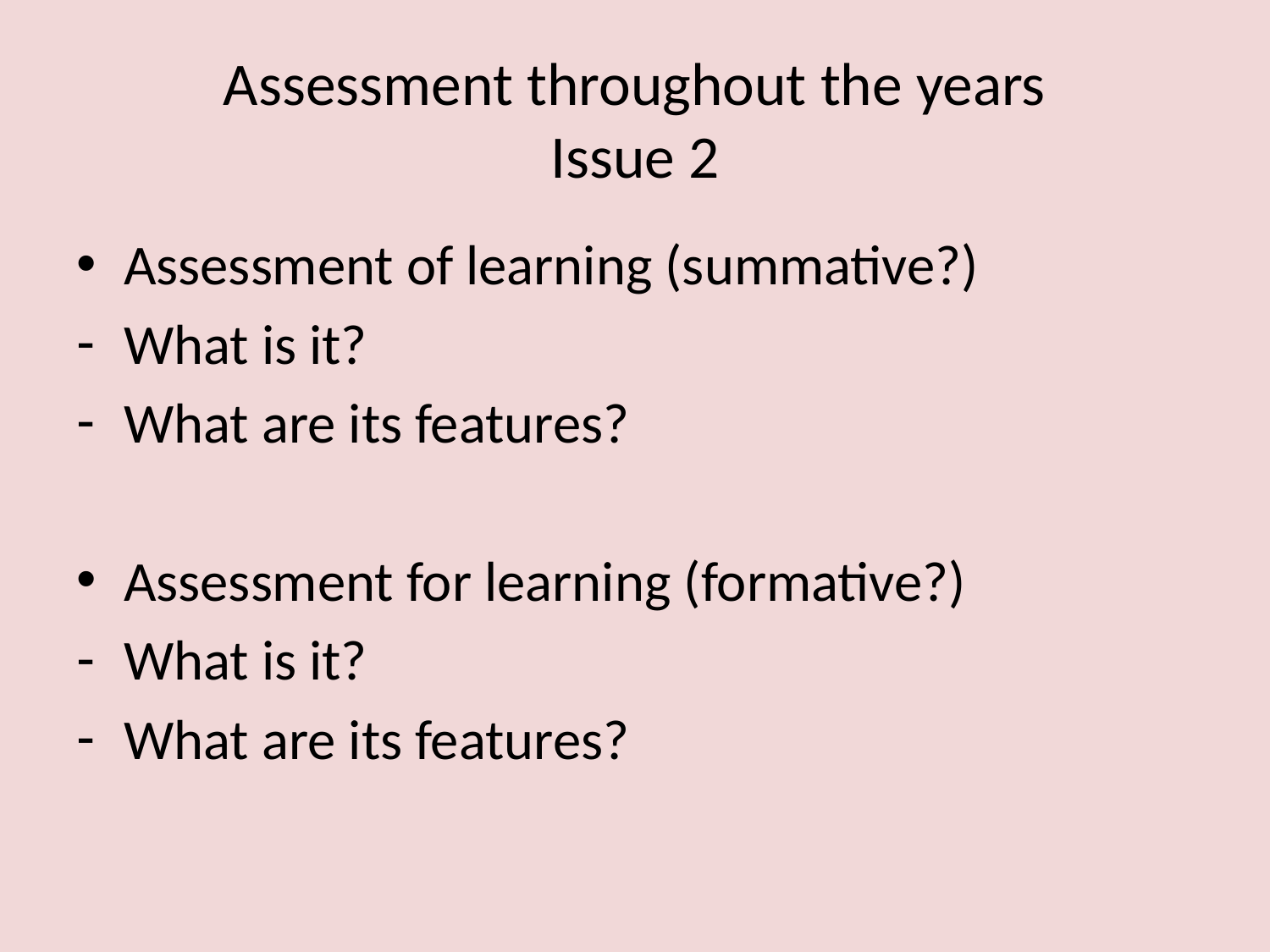

# Assessment throughout the years Issue 2
Assessment of learning (summative?)
What is it?
What are its features?

Assessment for learning (formative?)
What is it?
What are its features?